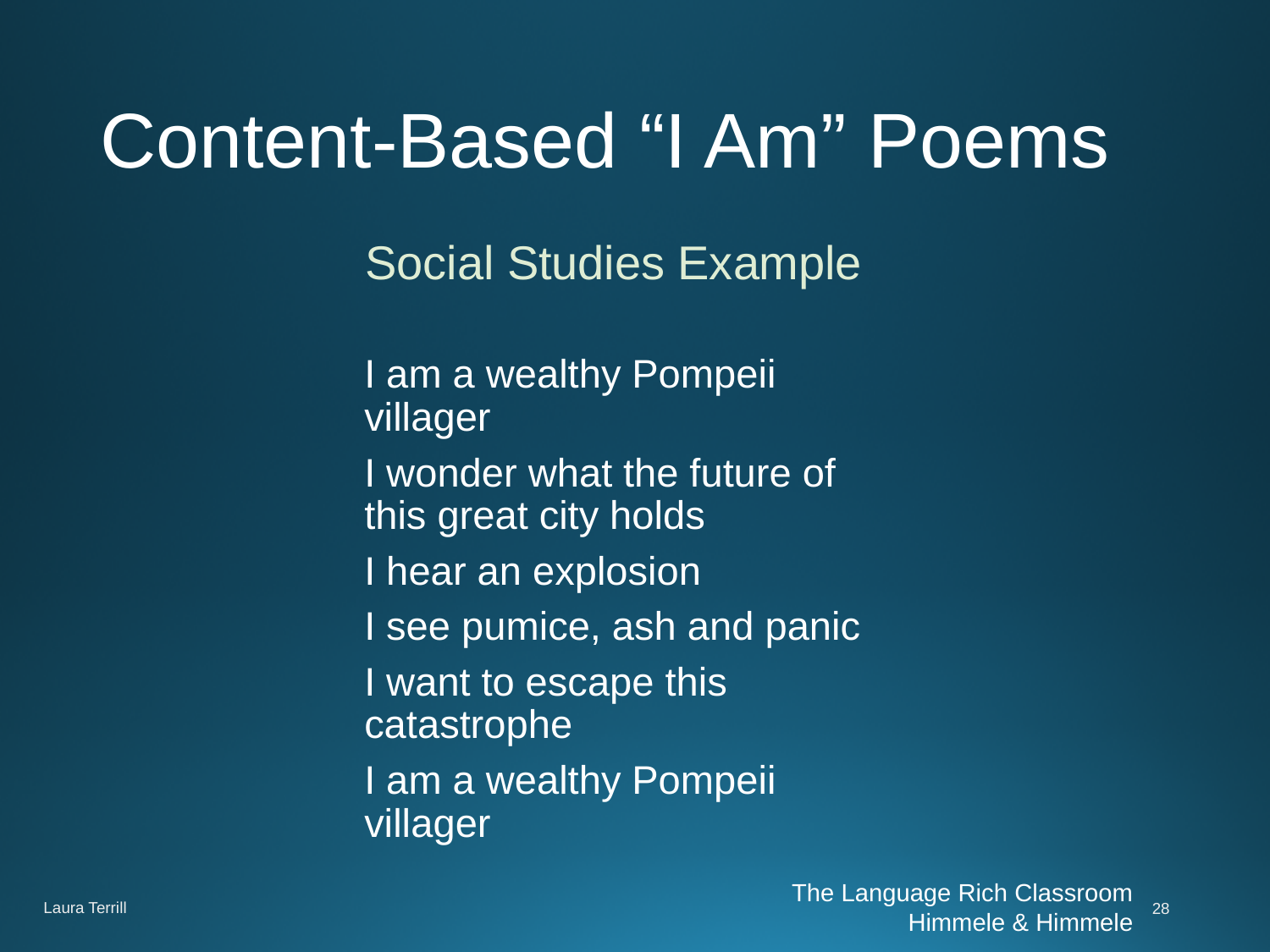

# Content-Based “I Am” Poems
Social Studies Example
I am a wealthy Pompeii villager
I wonder what the future of this great city holds
I hear an explosion
I see pumice, ash and panic
I want to escape this catastrophe
I am a wealthy Pompeii villager
The Language Rich Classroom
Himmele & Himmele
Laura Terrill
28